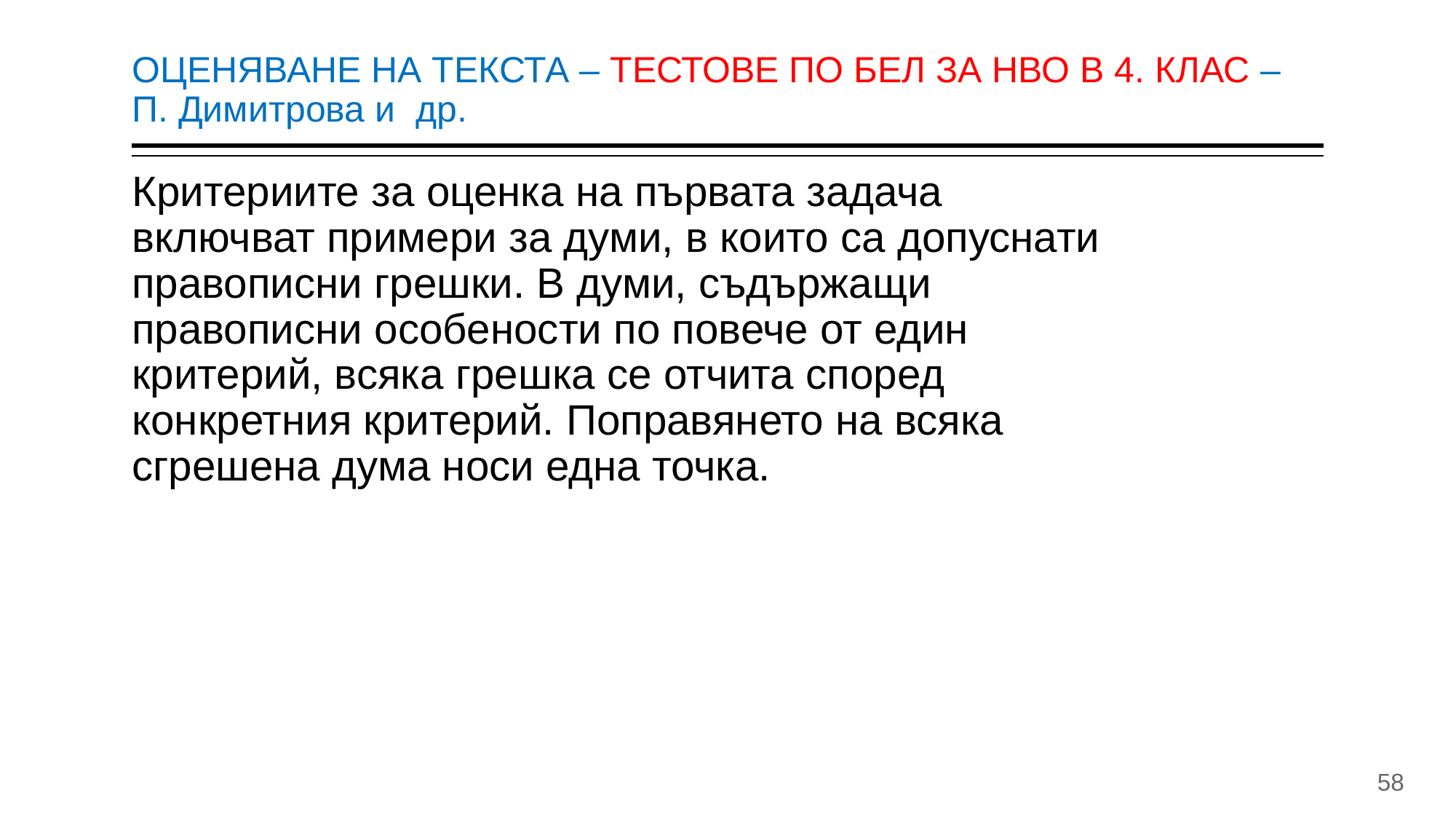

# ОЦЕНЯВАНЕ НА ТЕКСТА – ТЕСТОВЕ ПО БЕЛ ЗА НВО В 4. КЛАС – П. Димитрова и  др.
Критериите за оценка на първата задача включват примери за думи, в които са допуснати правописни грешки. В думи, съдържащи правописни особености по повече от един критерий, всяка грешка се отчита според конкретния критерий. Поправянето на всяка сгрешена дума носи една точка.
58